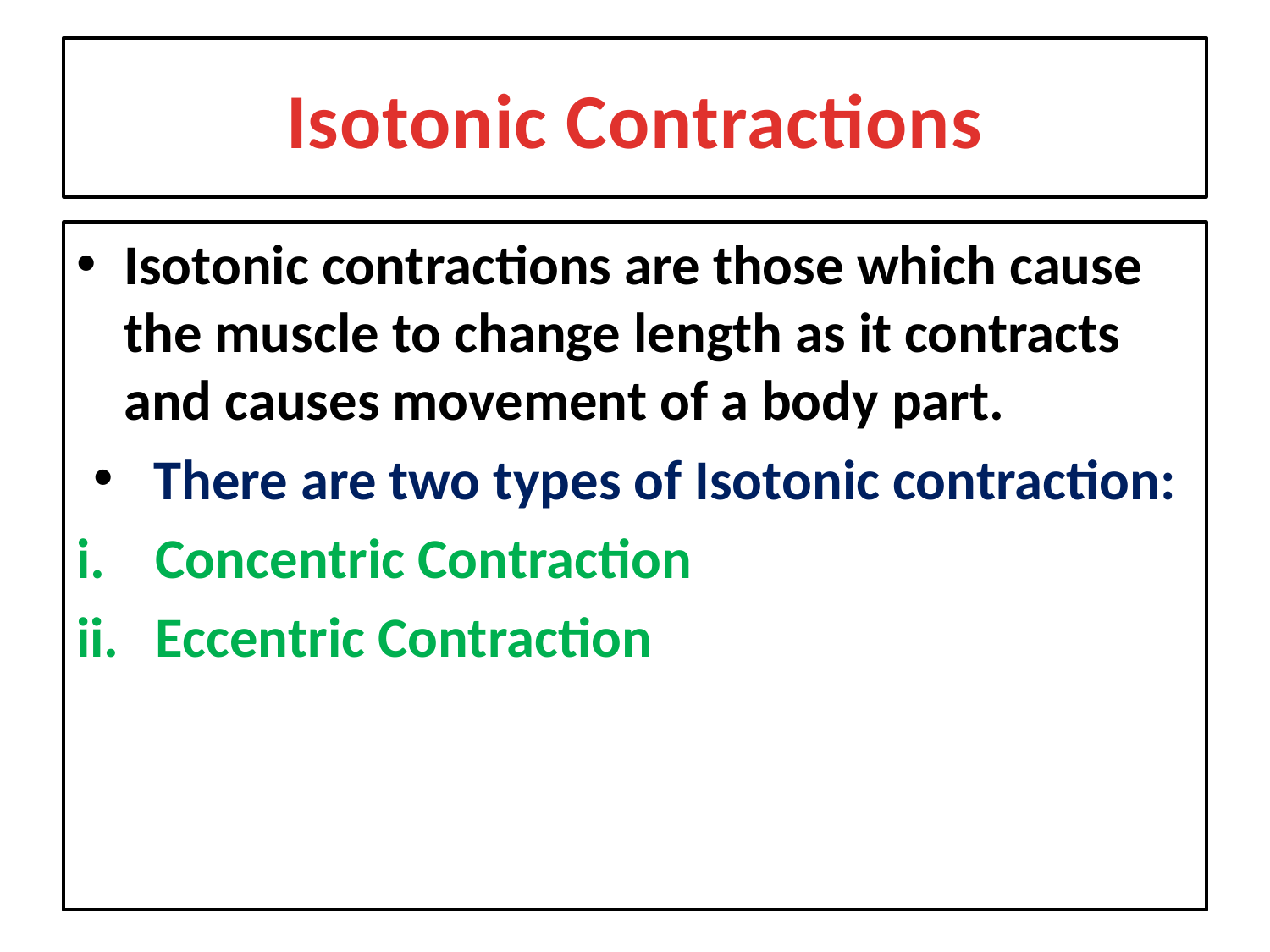

# Isotonic Contractions
Isotonic contractions are those which cause the muscle to change length as it contracts and causes movement of a body part.
 There are two types of Isotonic contraction:
Concentric Contraction
Eccentric Contraction